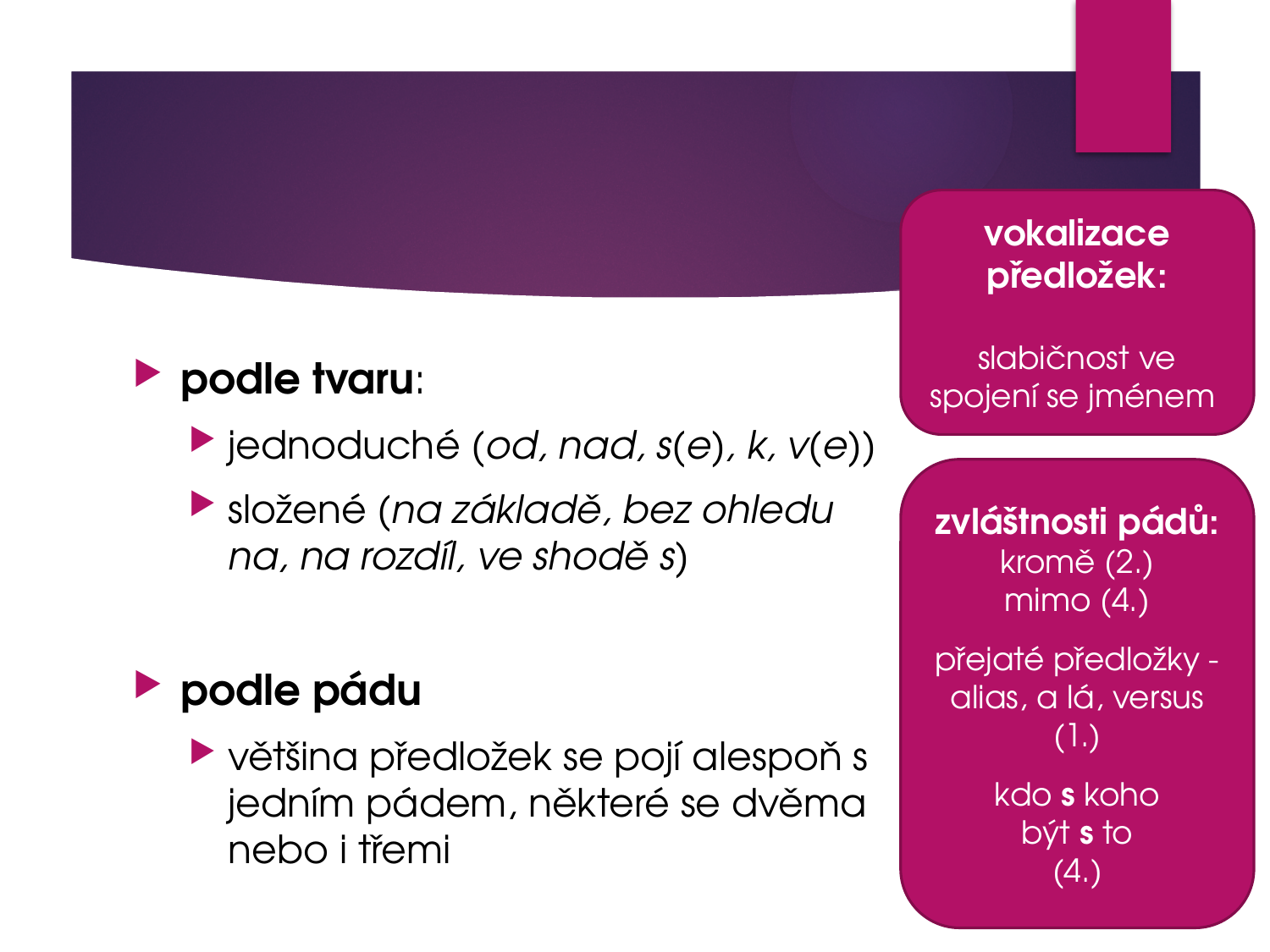

#
vokalizace předložek:

slabičnost ve spojení se jménem
podle tvaru:
jednoduché (od, nad, s(e), k, v(e))
složené (na základě, bez ohledu na, na rozdíl, ve shodě s)

podle pádu
většina předložek se pojí alespoň s jedním pádem, některé se dvěma nebo i třemi
zvláštnosti pádů:
kromě (2.)
mimo (4.)

přejaté předložky - alias, a lá, versus (1.)

kdo s koho
být s to
(4.)